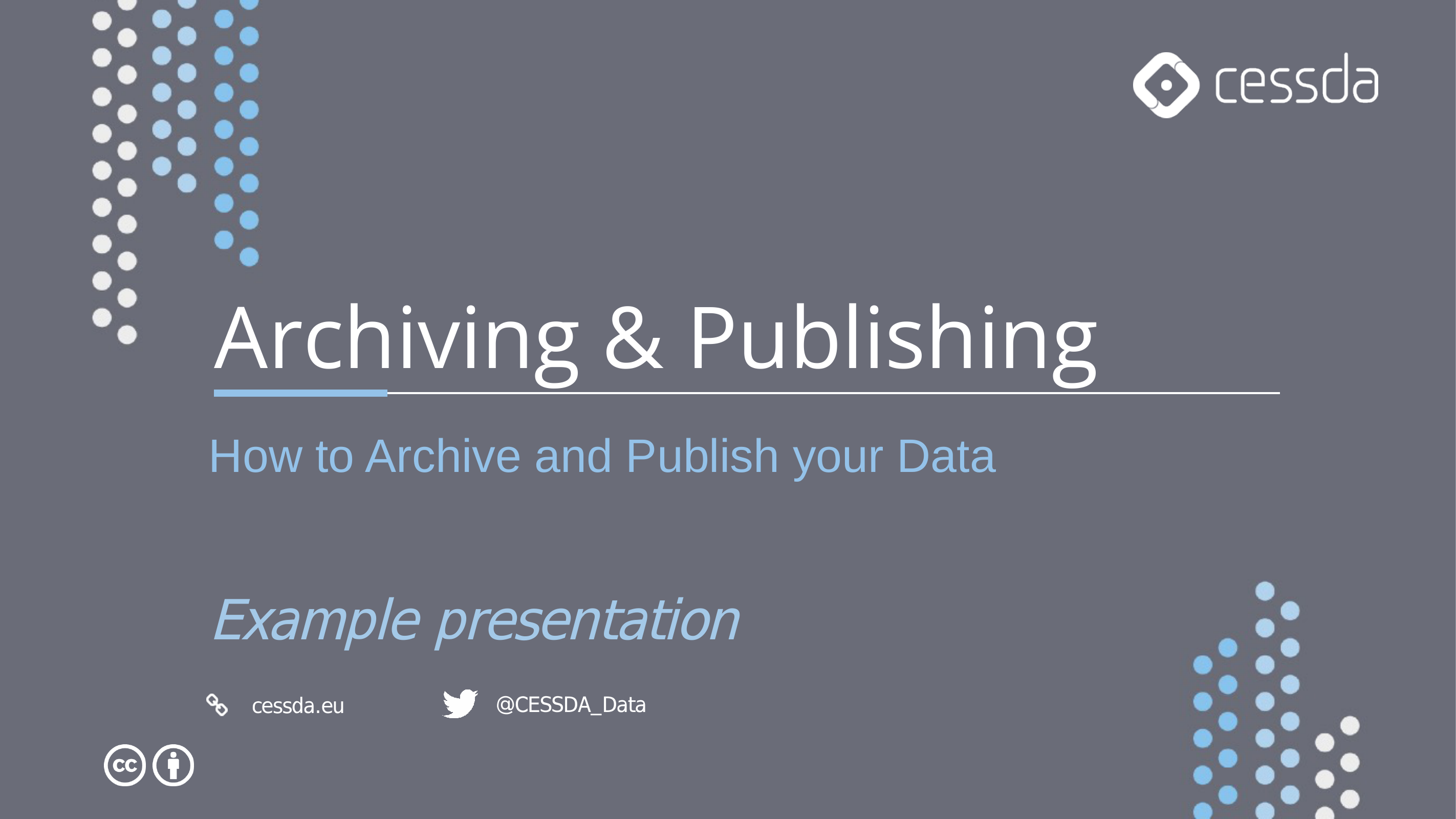

Archiving & Publishing
How to Archive and Publish your Data

Example presentation